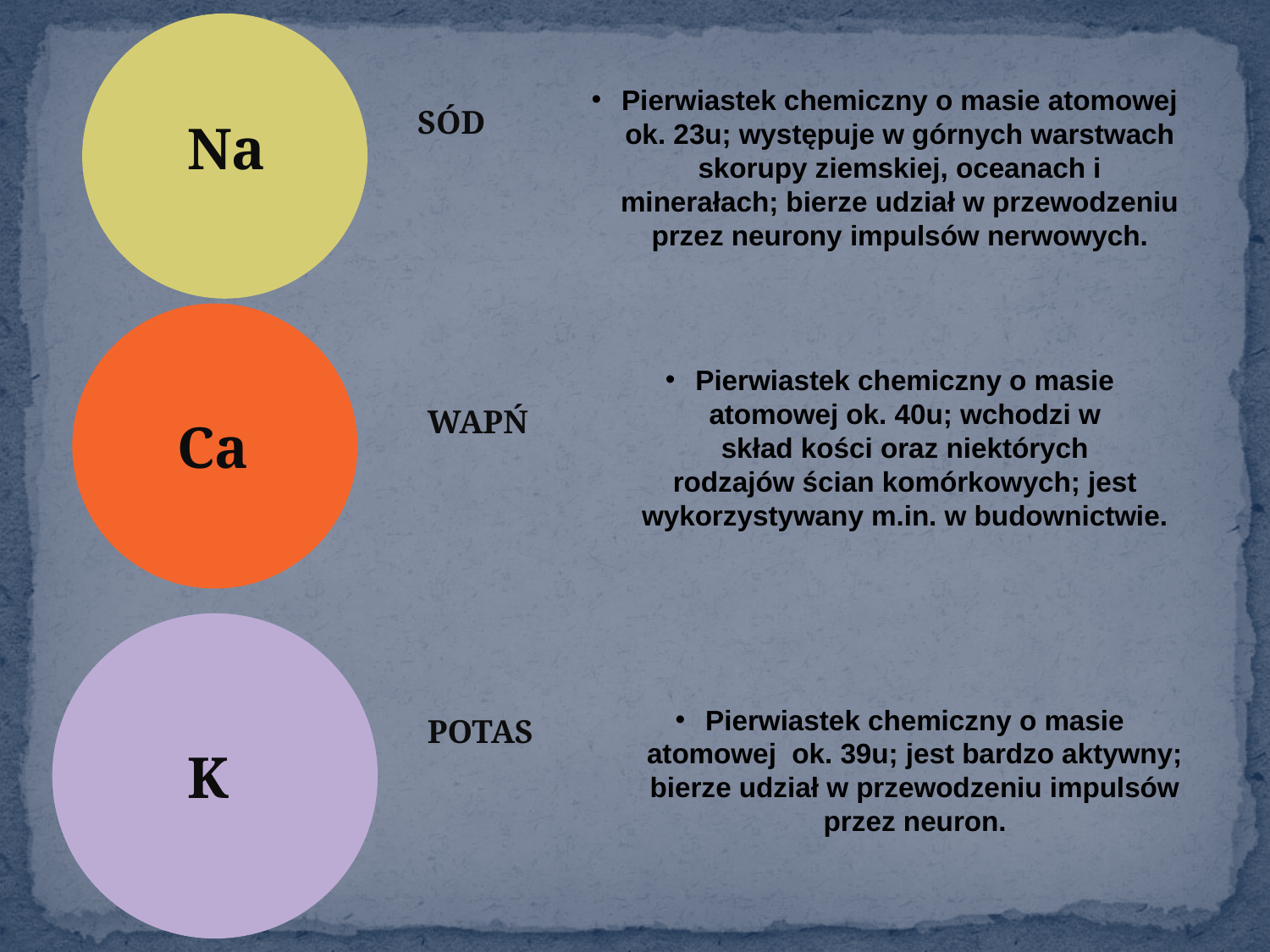

Na
Pierwiastek chemiczny o masie atomowej ok. 23u; występuje w górnych warstwach skorupy ziemskiej, oceanach i minerałach; bierze udział w przewodzeniu przez neurony impulsów nerwowych.
SÓD

Ca
Pierwiastek chemiczny o masie atomowej ok. 40u; wchodzi w skład kości oraz niektórych rodzajów ścian komórkowych; jest wykorzystywany m.in. w budownictwie.
WAPŃ

K
Pierwiastek chemiczny o masie atomowej  ok. 39u; jest bardzo aktywny; bierze udział w przewodzeniu impulsów przez neuron.
POTAS